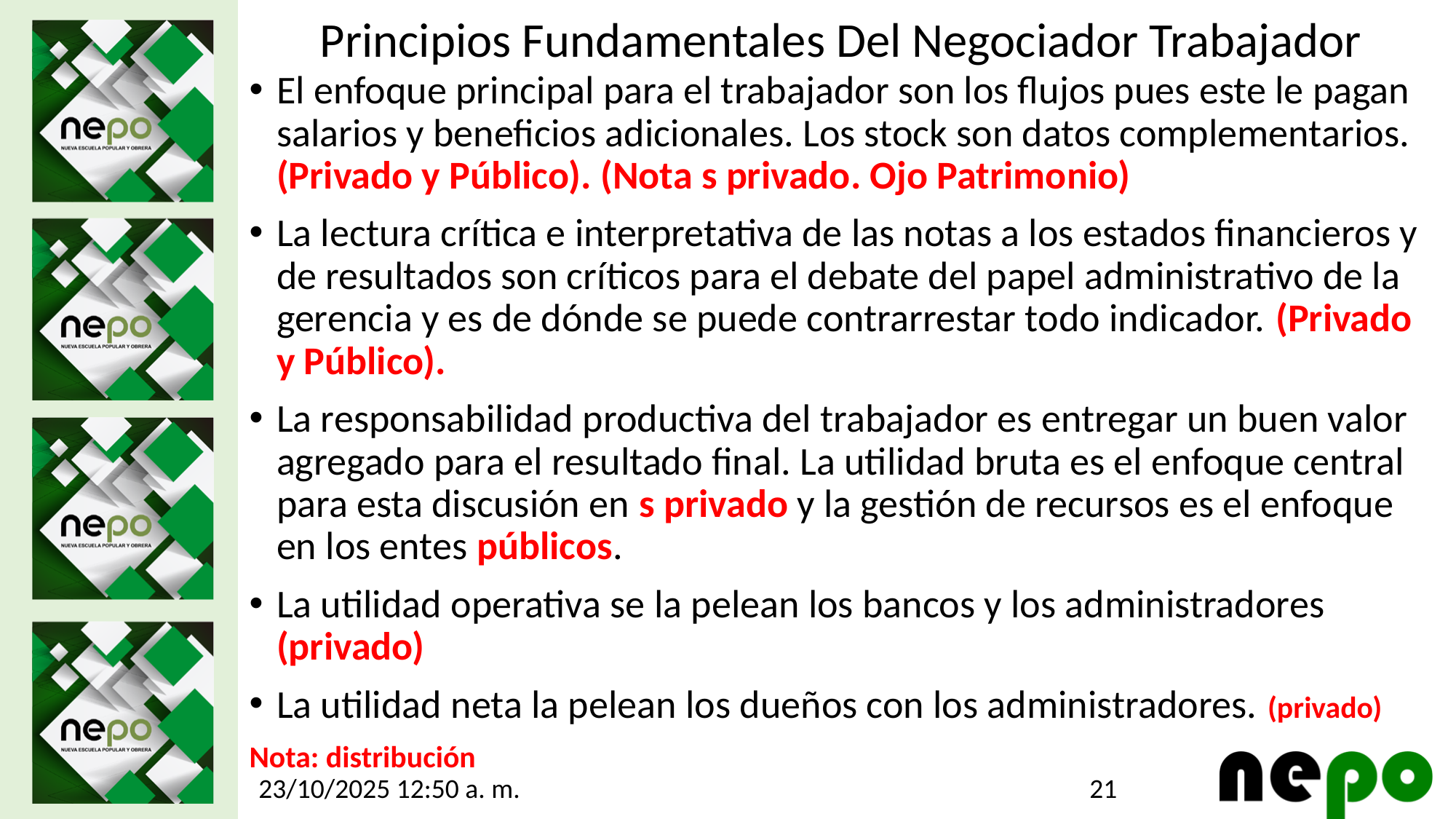

# Principios Fundamentales Del Negociador Trabajador
El enfoque principal para el trabajador son los flujos pues este le pagan salarios y beneficios adicionales. Los stock son datos complementarios. (Privado y Público). (Nota s privado. Ojo Patrimonio)
La lectura crítica e interpretativa de las notas a los estados financieros y de resultados son críticos para el debate del papel administrativo de la gerencia y es de dónde se puede contrarrestar todo indicador. (Privado y Público).
La responsabilidad productiva del trabajador es entregar un buen valor agregado para el resultado final. La utilidad bruta es el enfoque central para esta discusión en s privado y la gestión de recursos es el enfoque en los entes públicos.
La utilidad operativa se la pelean los bancos y los administradores (privado)
La utilidad neta la pelean los dueños con los administradores. (privado)
Nota: distribución
21
23/10/2025 12:50 a. m.